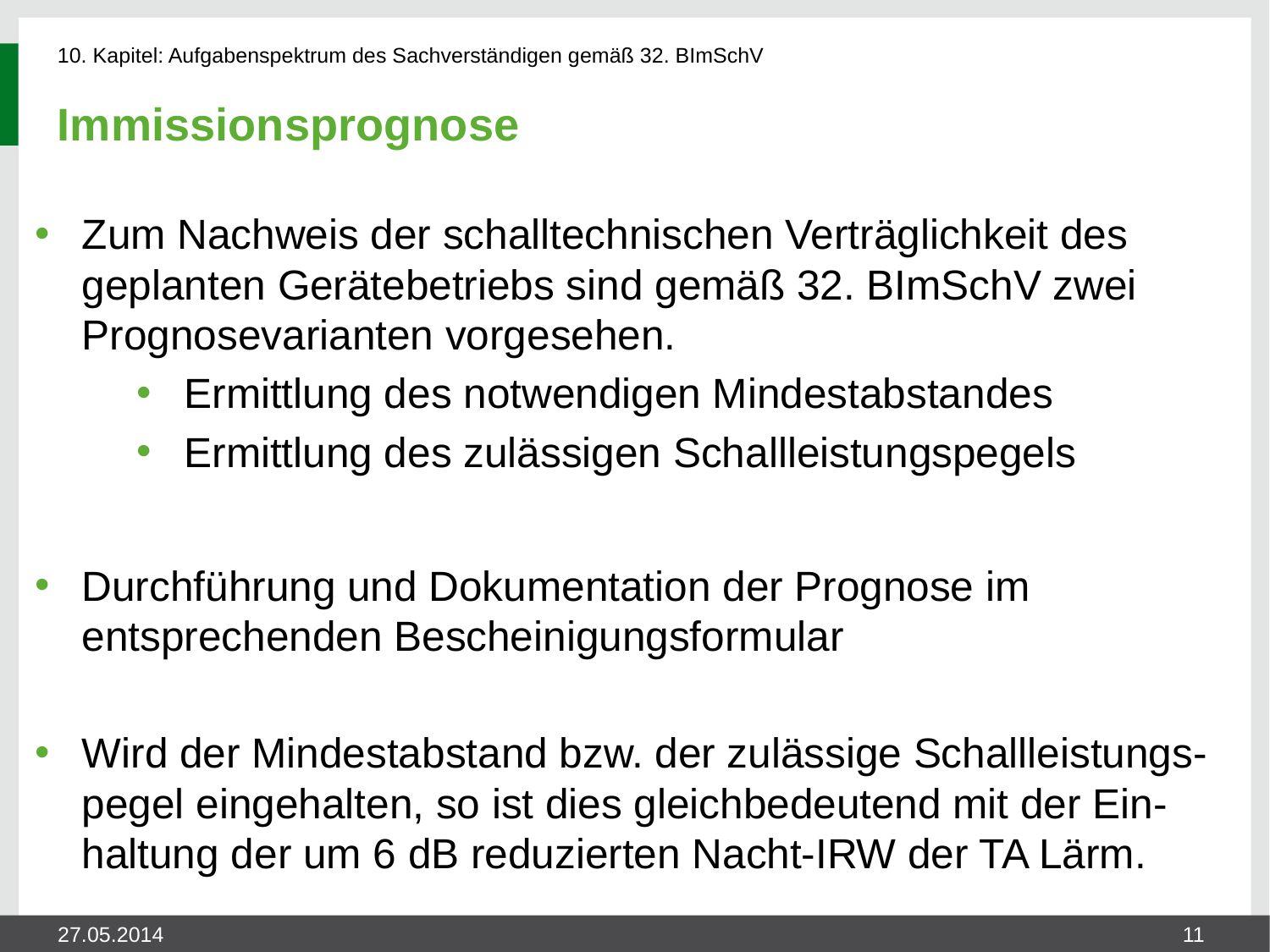

# Immissionsprognose
Zum Nachweis der schalltechnischen Verträglichkeit des geplanten Gerätebetriebs sind gemäß 32. BImSchV zwei Prognosevarianten vorgesehen.
Ermittlung des notwendigen Mindestabstandes
Ermittlung des zulässigen Schallleistungspegels

Durchführung und Dokumentation der Prognose im entsprechenden Bescheinigungsformular

Wird der Mindestabstand bzw. der zulässige Schallleistungs-pegel eingehalten, so ist dies gleichbedeutend mit der Ein-haltung der um 6 dB reduzierten Nacht-IRW der TA Lärm.

27.05.2014
11